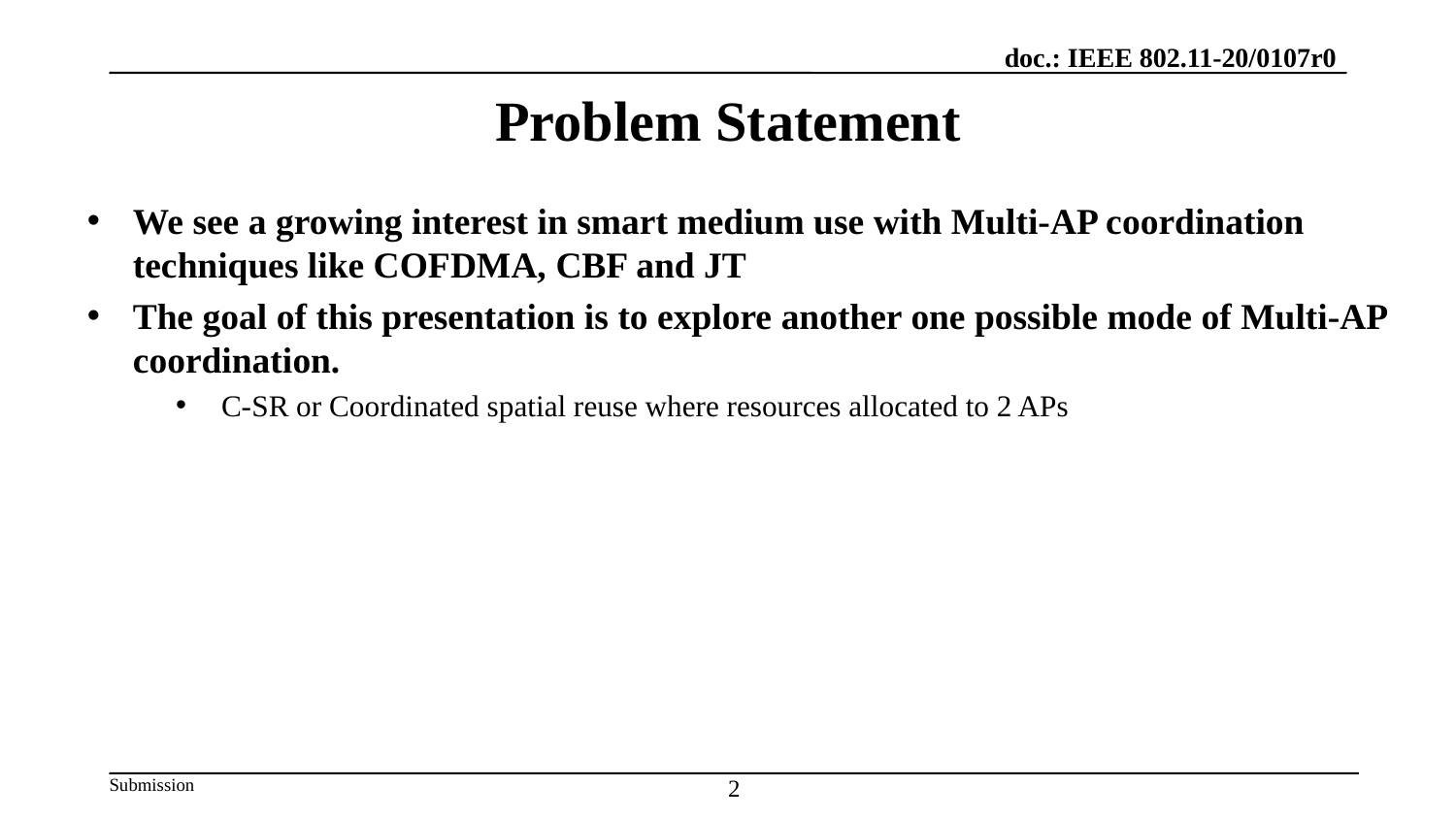

# Problem Statement
We see a growing interest in smart medium use with Multi-AP coordination techniques like COFDMA, CBF and JT
The goal of this presentation is to explore another one possible mode of Multi-AP coordination.
C-SR or Coordinated spatial reuse where resources allocated to 2 APs

2